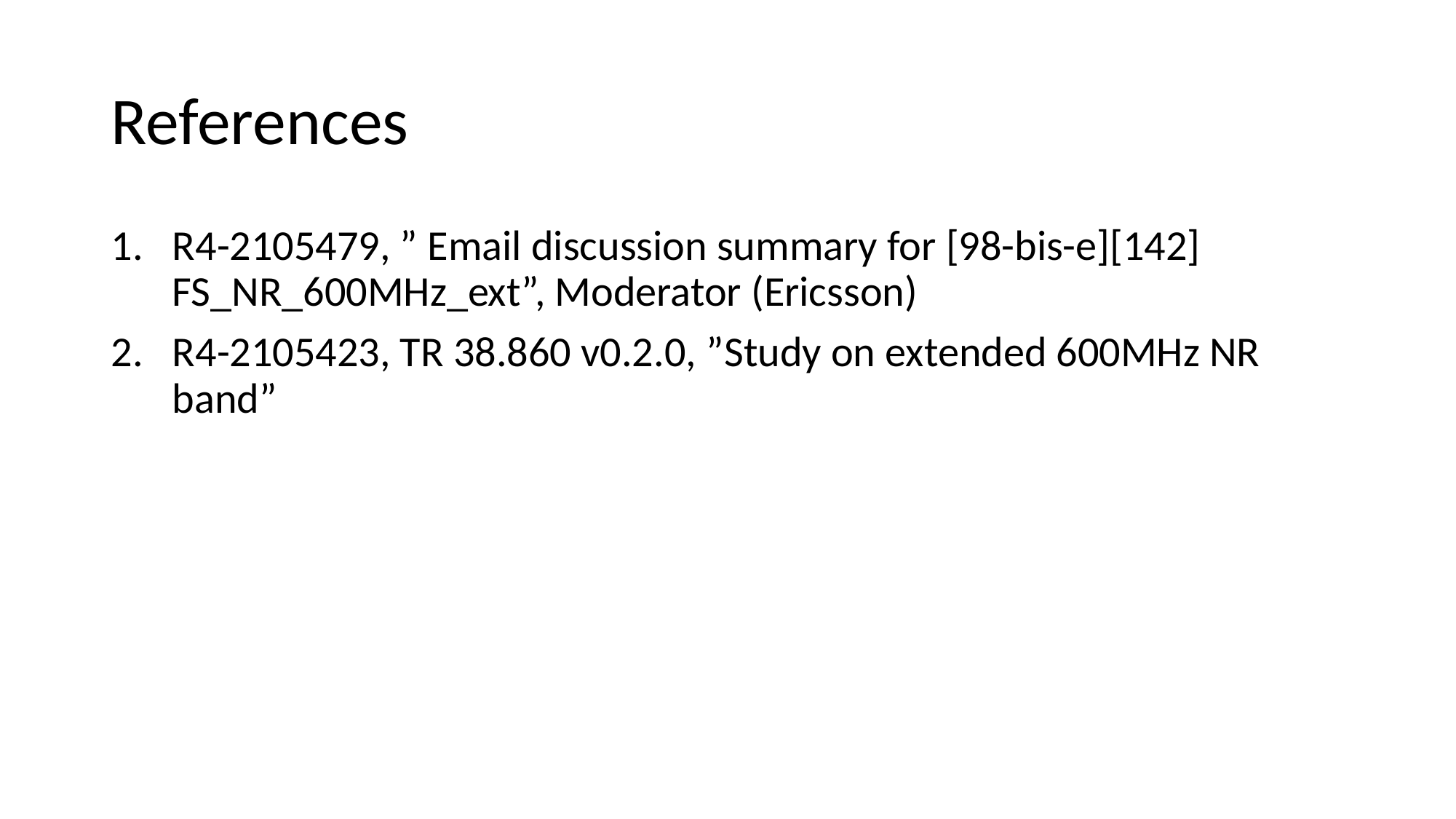

# References
R4-2105479, ” Email discussion summary for [98-bis-e][142] FS_NR_600MHz_ext”, Moderator (Ericsson)
R4-2105423, TR 38.860 v0.2.0, ”Study on extended 600MHz NR band”